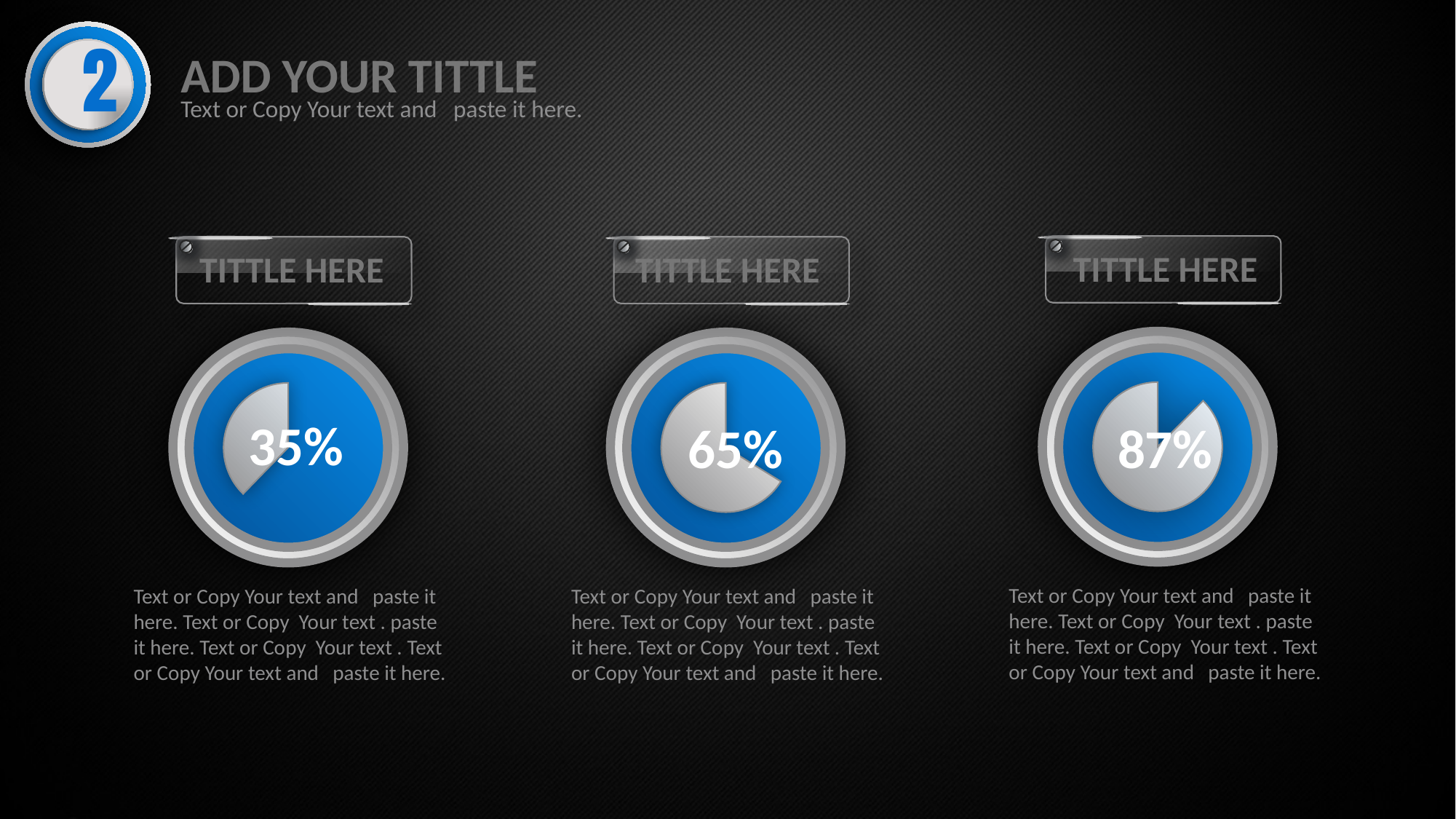

2
ADD YOUR TITTLE
Text or Copy Your text and   paste it here.

TITTLE HERE

TITTLE HERE

TITTLE HERE

87%

35%

65%
Text or Copy Your text and   paste it here. Text or Copy  Your text . paste it here. Text or Copy  Your text . Text or Copy Your text and   paste it here.
Text or Copy Your text and   paste it here. Text or Copy  Your text . paste it here. Text or Copy  Your text . Text or Copy Your text and   paste it here.
Text or Copy Your text and   paste it here. Text or Copy  Your text . paste it here. Text or Copy  Your text . Text or Copy Your text and   paste it here.